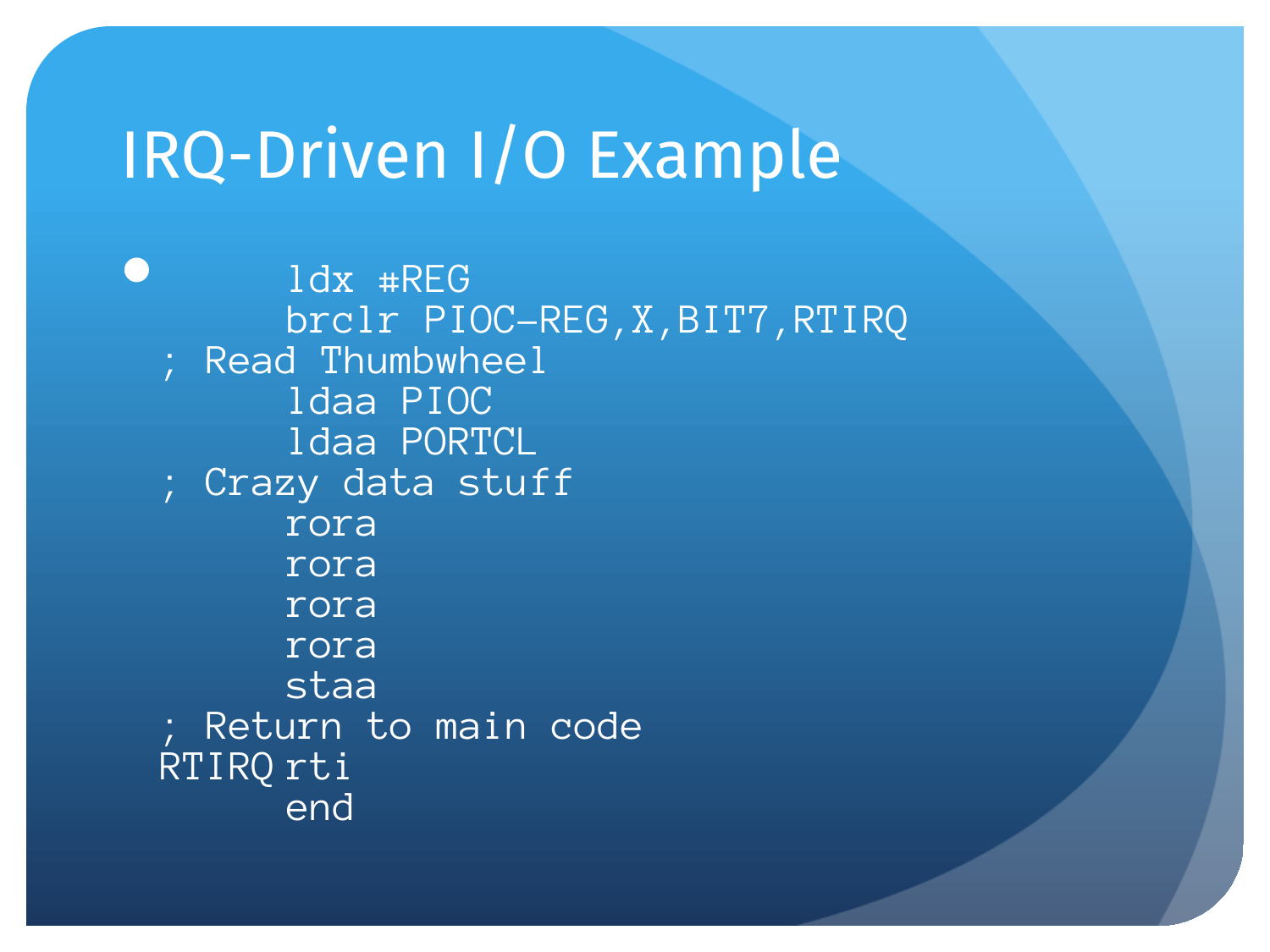

# IRQ-Driven I/O Example
 	ldx #REG
	brclr PIOC-REG,X,BIT7,RTIRQ
; Read Thumbwheel
	ldaa PIOC
	ldaa PORTCL
; Crazy data stuff
	rora
	rora
	rora
	rora
	staa
; Return to main code
RTIRQ	rti
	end